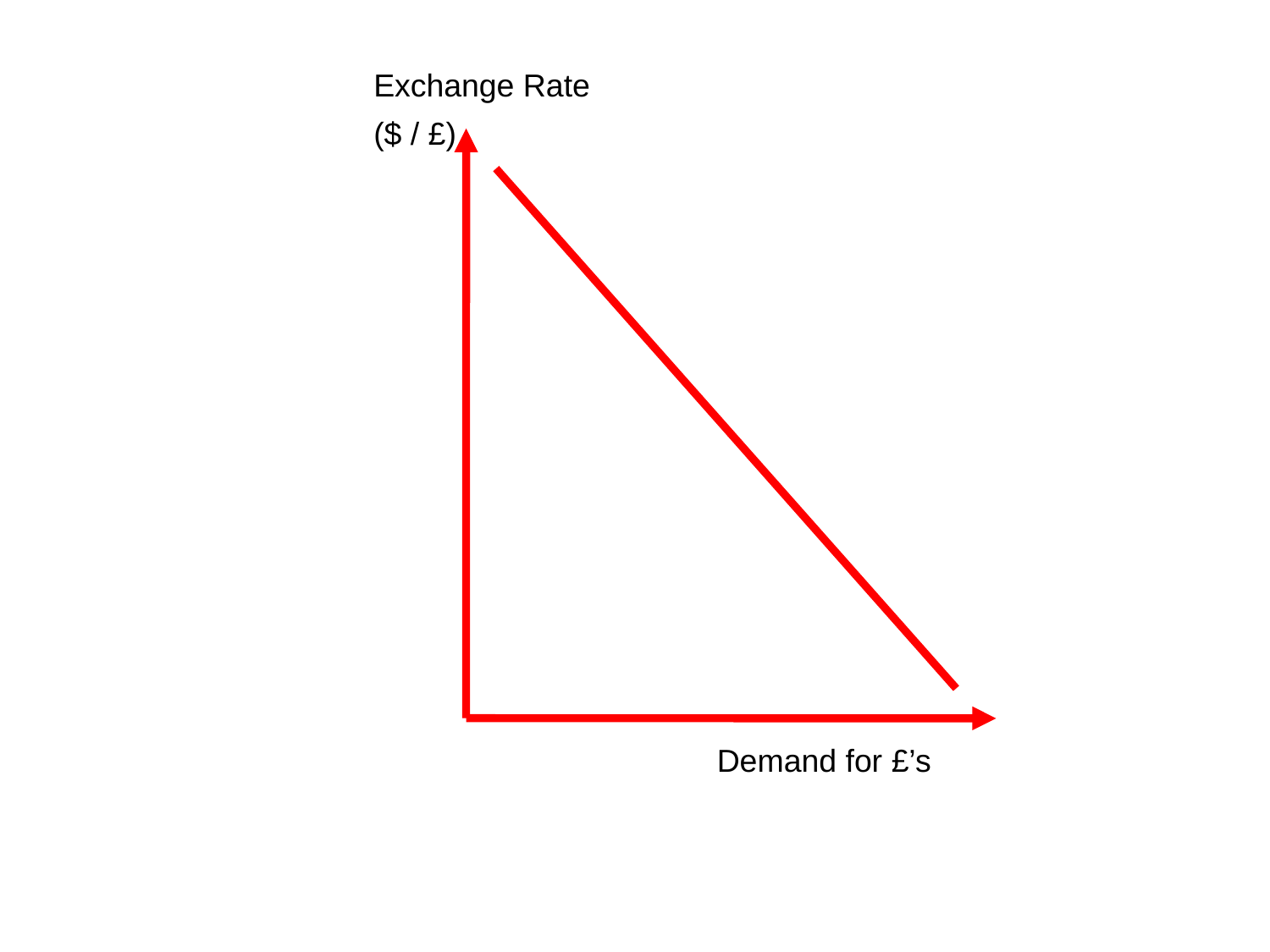

Exchange Rate
($ / £)

Demand for £’s